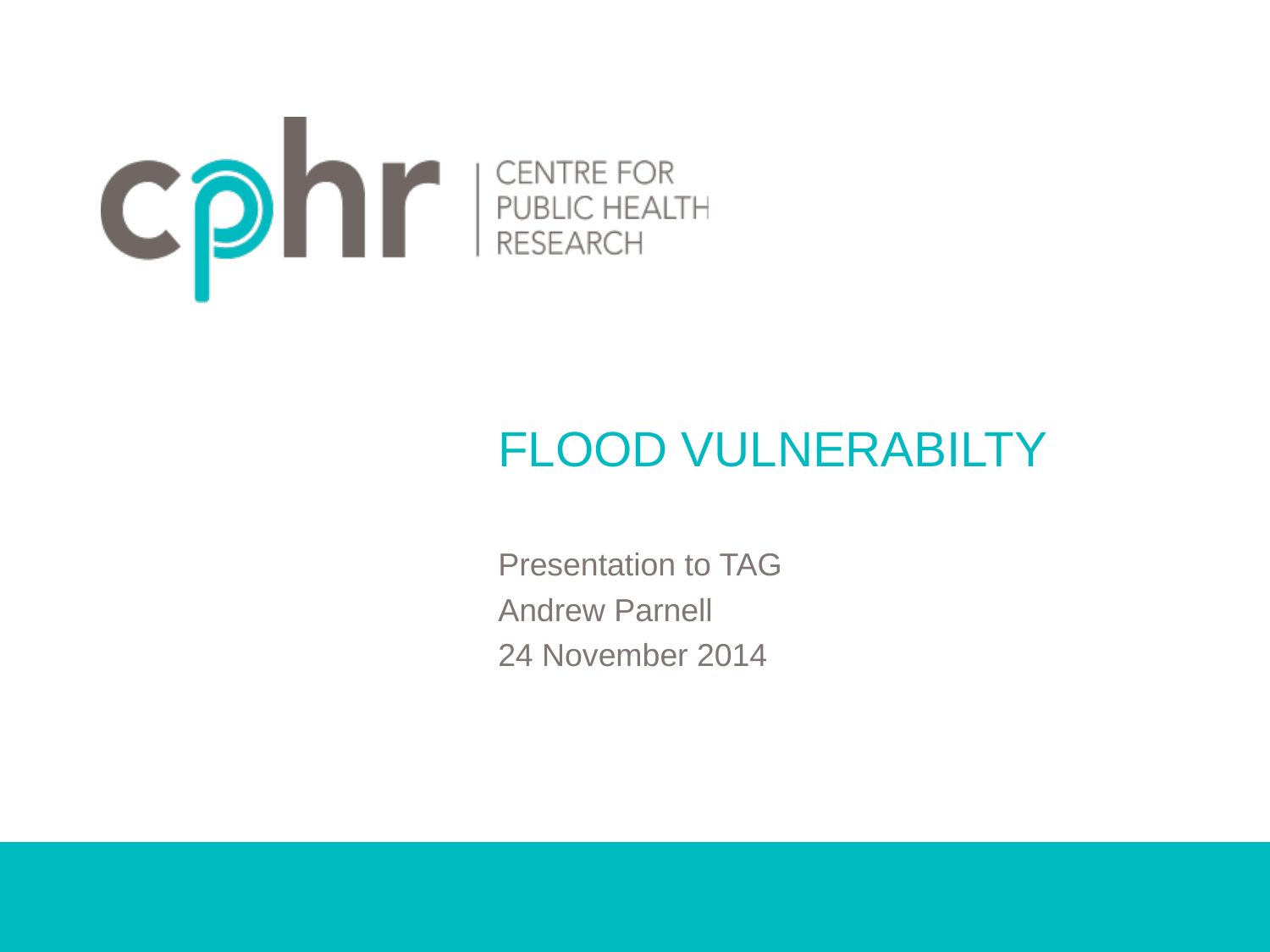

# Flood Vulnerabilty
Presentation to TAG
Andrew Parnell
24 November 2014